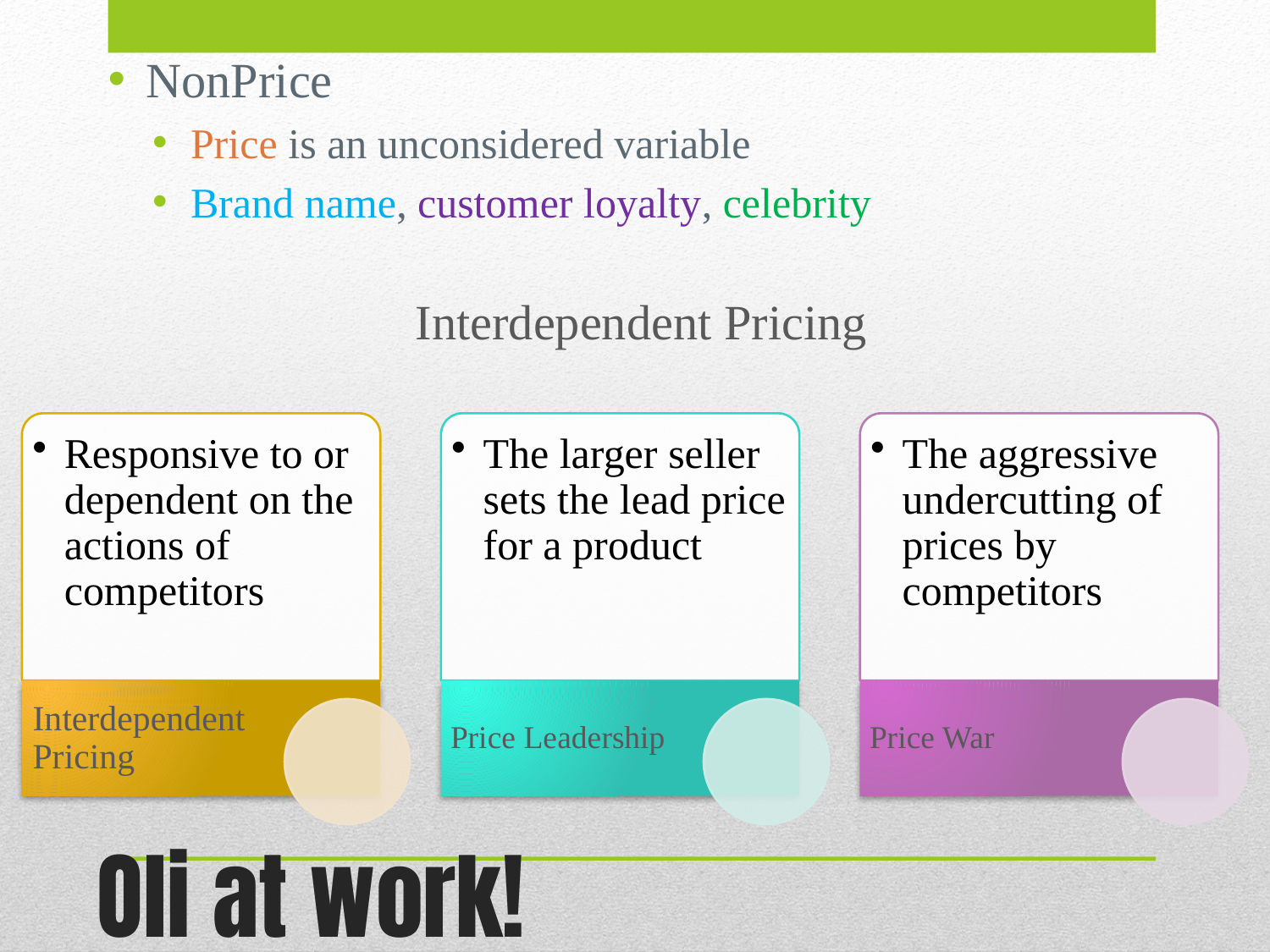

NonPrice
Price is an unconsidered variable
Brand name, customer loyalty, celebrity

Interdependent Pricing

Responsive to or dependent on the actions of competitors
Interdependent Pricing
The larger seller sets the lead price for a product
Price Leadership
The aggressive undercutting of prices by competitors
Price War
# Oli at work!